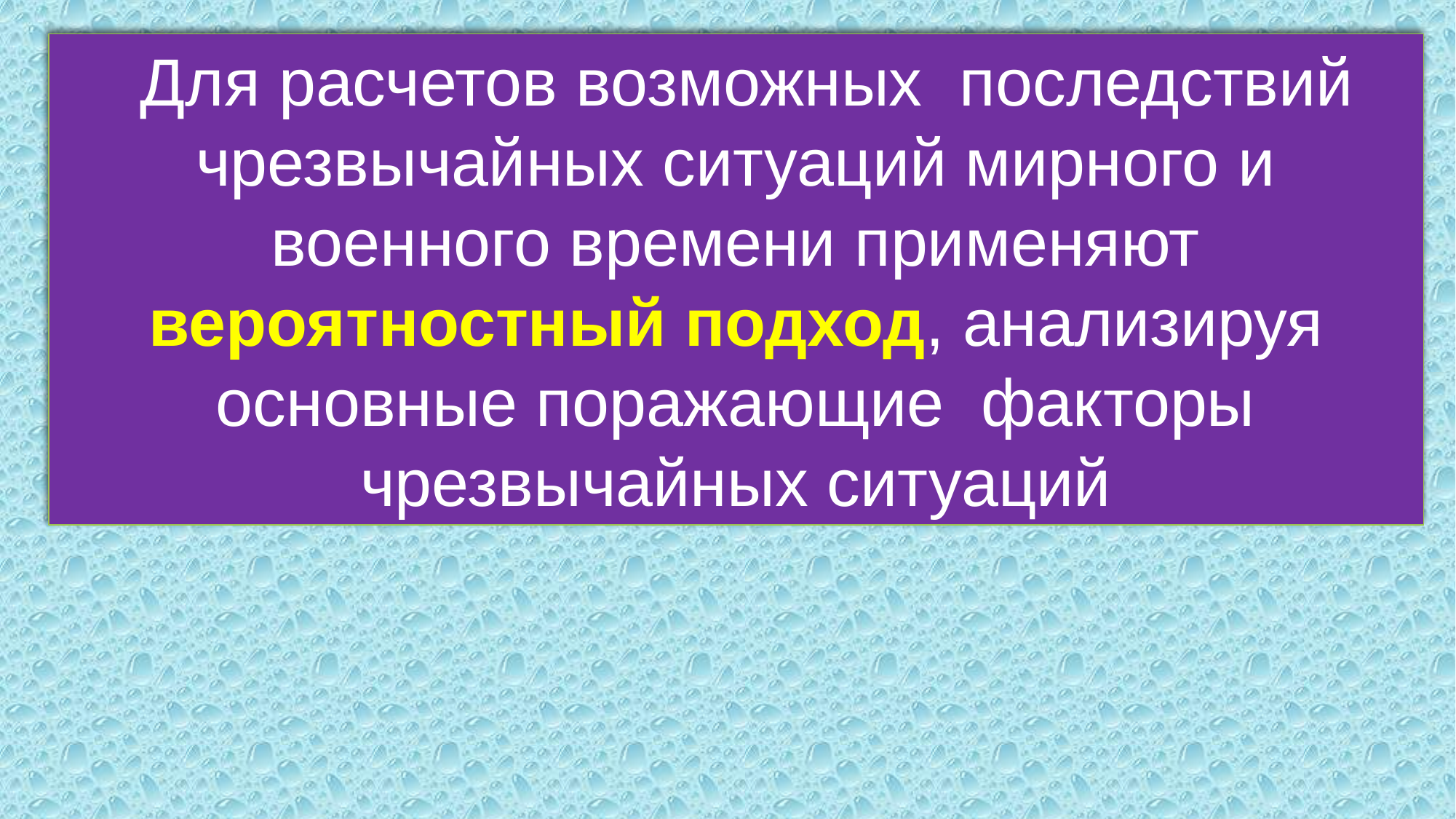

Для расчетов возможных  последствий чрезвычайных ситуаций мирного и военного времени применяют вероятностный подход, анализируя основные поражающие  факторы чрезвычайных ситуаций